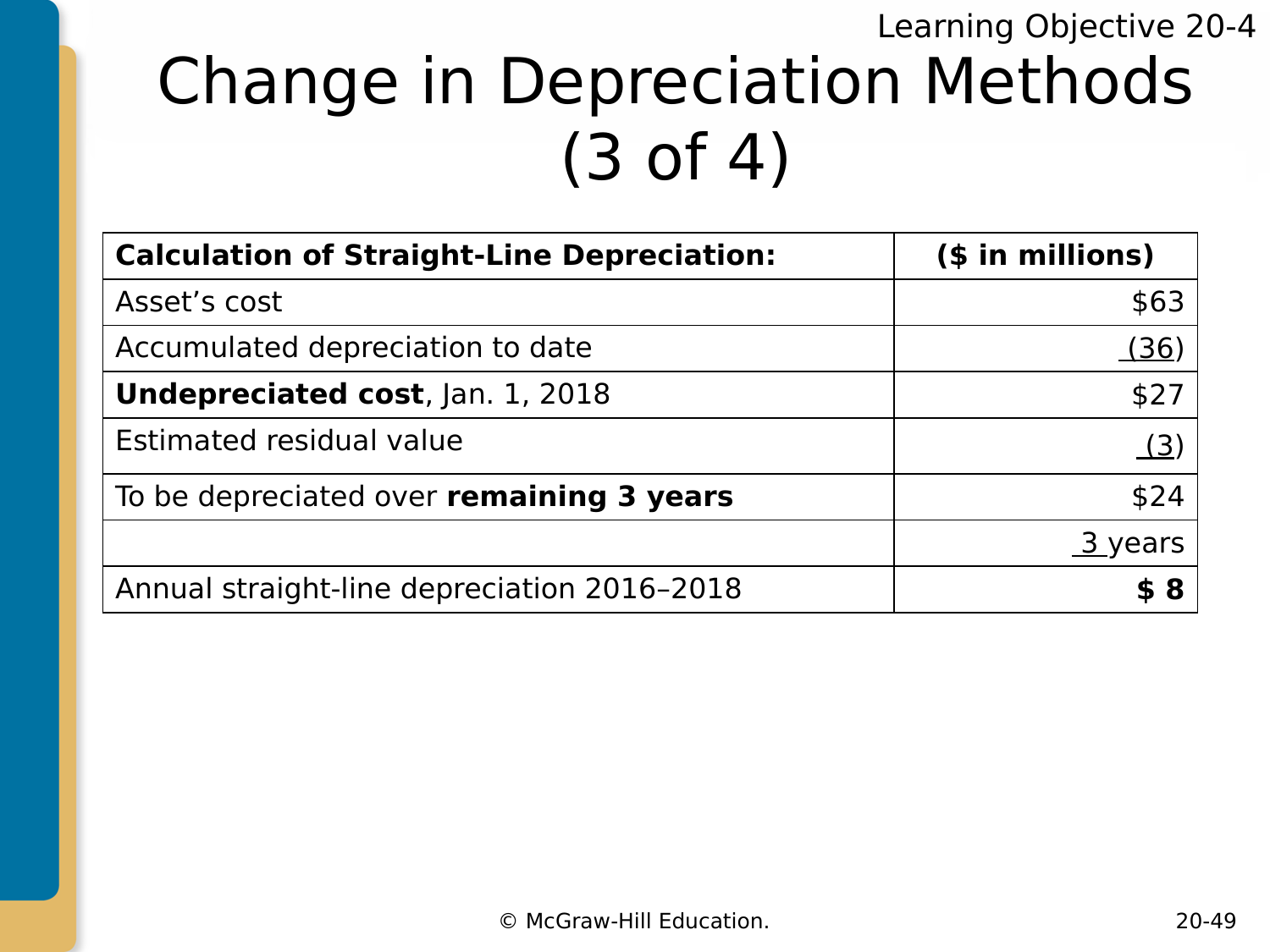

Learning Objective 20-4
# Change in Depreciation Methods (3 of 4)
| Calculation of Straight-Line Depreciation: | ($ in millions) |
| --- | --- |
| Asset’s cost | $63 |
| Accumulated depreciation to date | (36) |
| Undepreciated cost, Jan. 1, 2018 | $27 |
| Estimated residual value | (3) |
| To be depreciated over remaining 3 years | $24 |
|  | 3 years |
| Annual straight-line depreciation 2016–2018 | $ 8 |